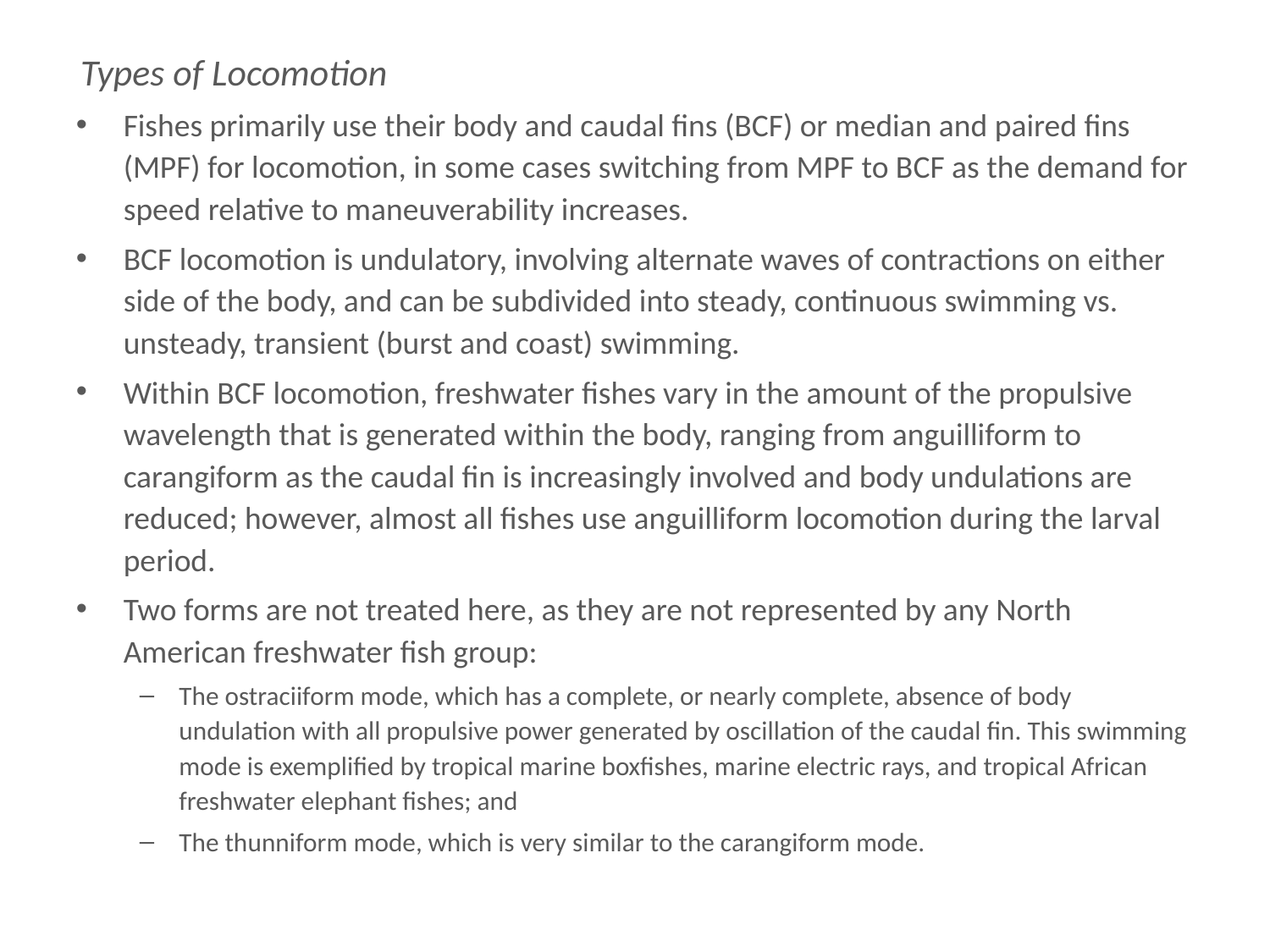

Types of Locomotion
Types of Locomotion
Fishes primarily use their body and caudal fins (BCF) or median and paired fins (MPF) for locomotion, in some cases switching from MPF to BCF as the demand for speed relative to maneuverability increases.
BCF locomotion is undulatory, involving alternate waves of contractions on either side of the body, and can be subdivided into steady, continuous swimming vs. unsteady, transient (burst and coast) swimming.
Within BCF locomotion, freshwater fishes vary in the amount of the propulsive wavelength that is generated within the body, ranging from anguilliform to carangiform as the caudal fin is increasingly involved and body undulations are reduced; however, almost all fishes use anguilliform locomotion during the larval period.
Two forms are not treated here, as they are not represented by any North American freshwater fish group:
The ostraciiform mode, which has a complete, or nearly complete, absence of body undulation with all propulsive power generated by oscillation of the caudal fin. This swimming mode is exemplified by tropical marine boxfishes, marine electric rays, and tropical African freshwater elephant fishes; and
The thunniform mode, which is very similar to the carangiform mode.